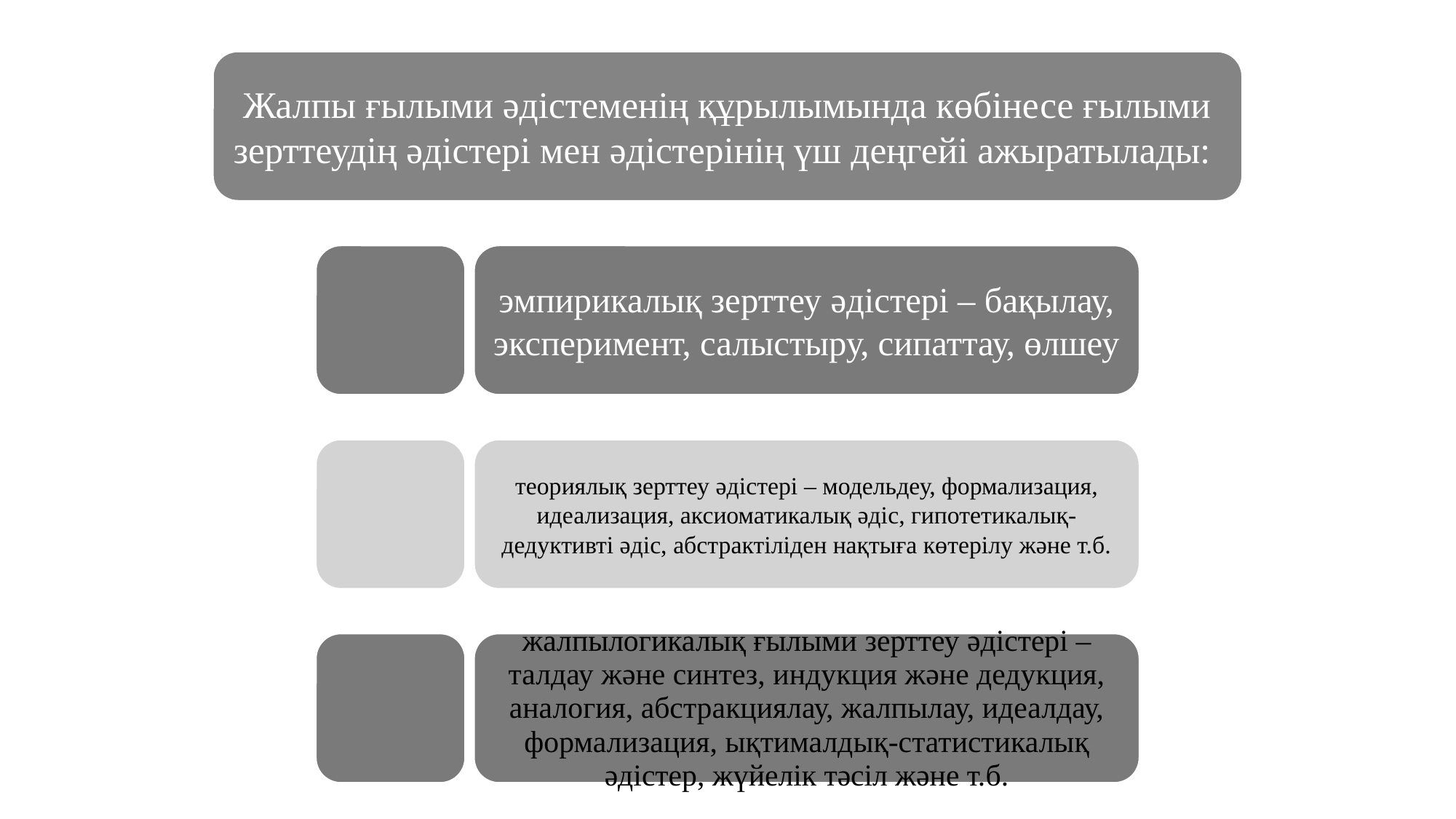

Жалпы ғылыми әдістеменің құрылымында көбінесе ғылыми зерттеудің әдістері мен әдістерінің үш деңгейі ажыратылады:
эмпирикалық зерттеу әдістері – бақылау, эксперимент, салыстыру, сипаттау, өлшеу
теориялық зерттеу әдістері – модельдеу, формализация, идеализация, аксиоматикалық әдіс, гипотетикалық-дедуктивті әдіс, абстрактіліден нақтыға көтерілу және т.б.
жалпылогикалық ғылыми зерттеу әдістері – талдау және синтез, индукция және дедукция, аналогия, абстракциялау, жалпылау, идеалдау, формализация, ықтималдық-статистикалық әдістер, жүйелік тәсіл және т.б.